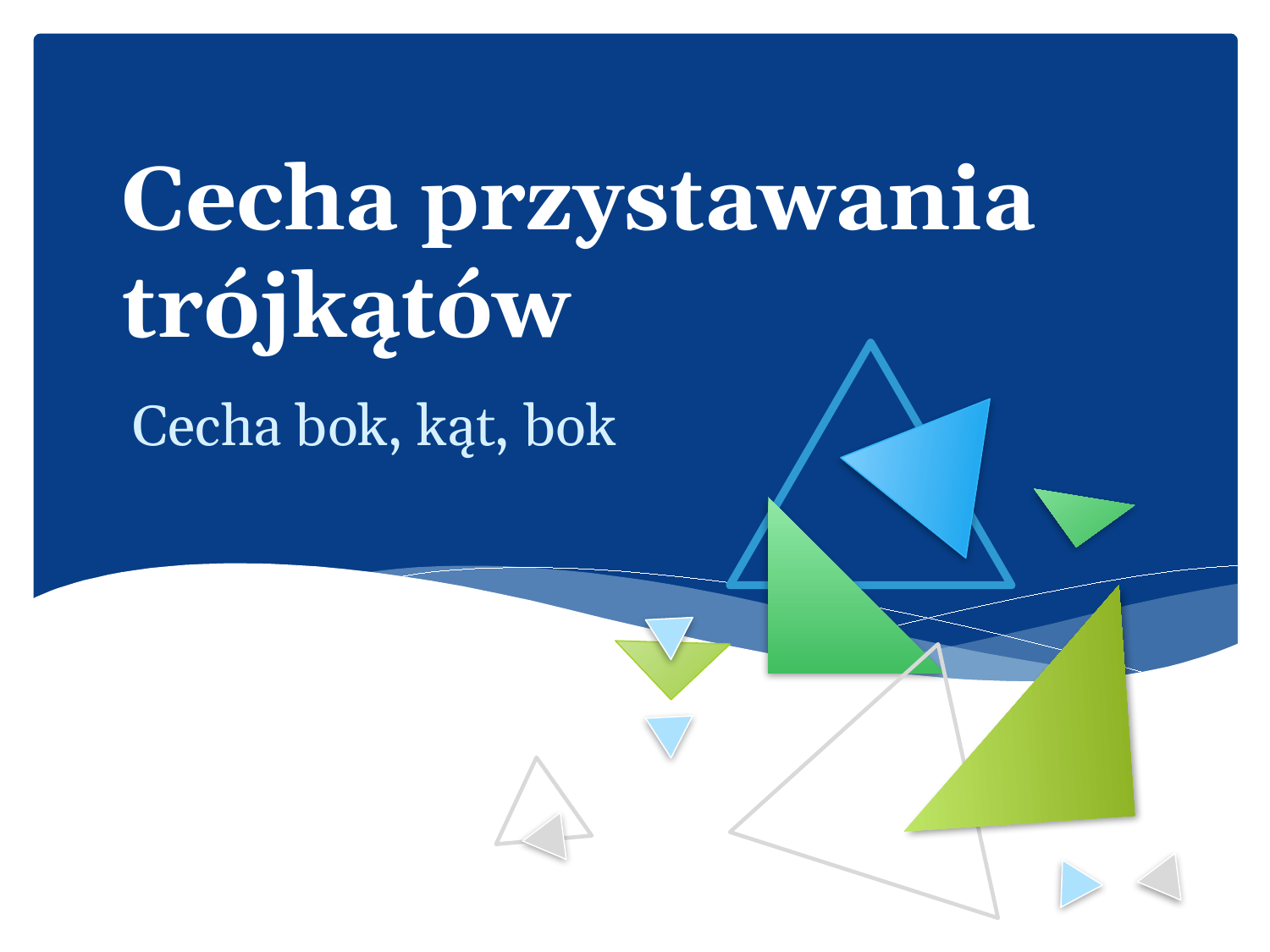

# Cecha przystawania trójkątów

Cecha bok, kąt, bok